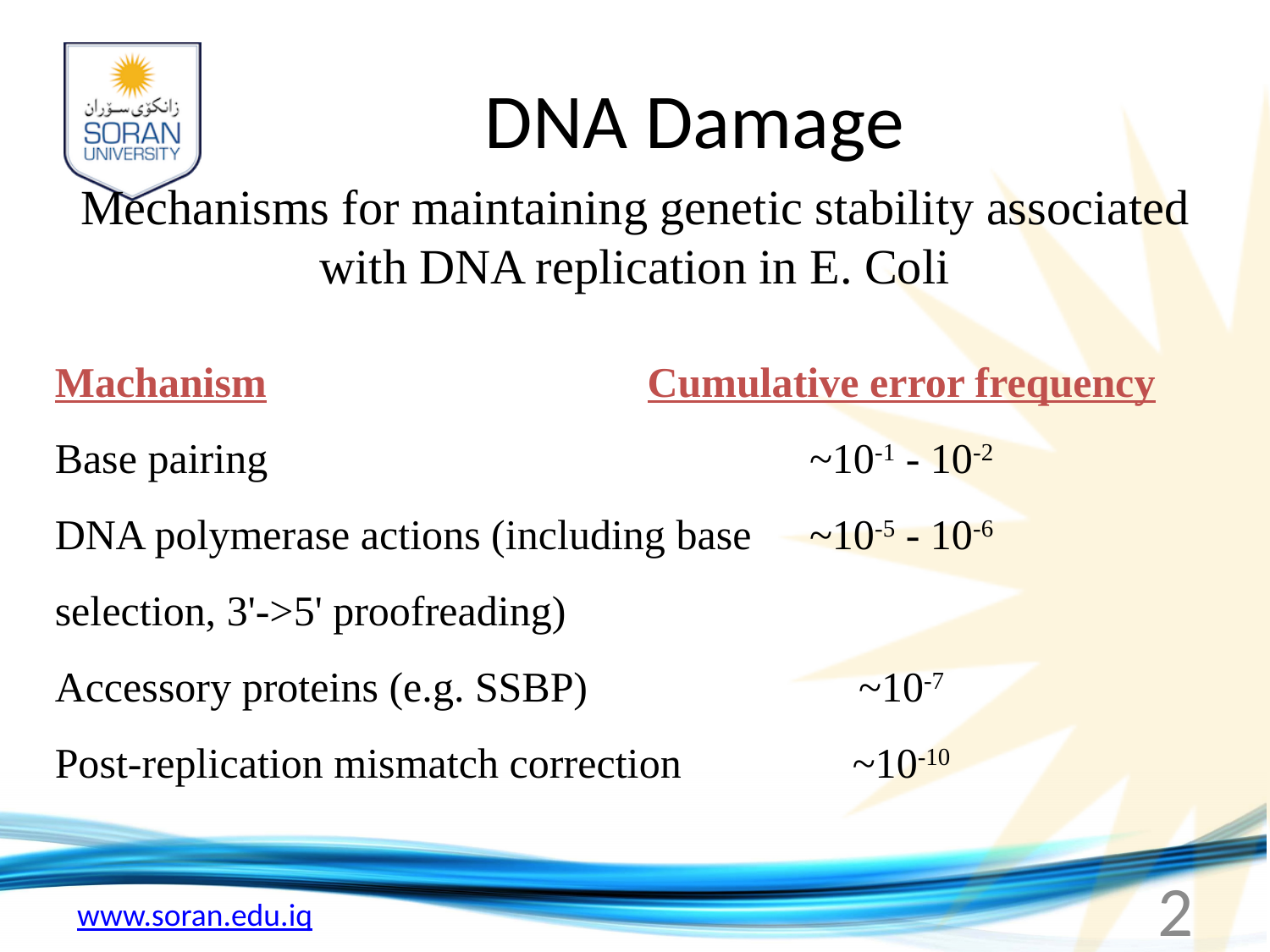

# DNA Damage
Mechanisms for maintaining genetic stability associated with DNA replication in E. Coli
Machanism	Cumulative error frequency
Base pairing	~10-1 - 10-2
DNA polymerase actions (including base	~10-5 - 10-6
selection, 3'->5' proofreading)
Accessory proteins (e.g. SSBP)	~10-7
Post-replication mismatch correction	~10-10

2